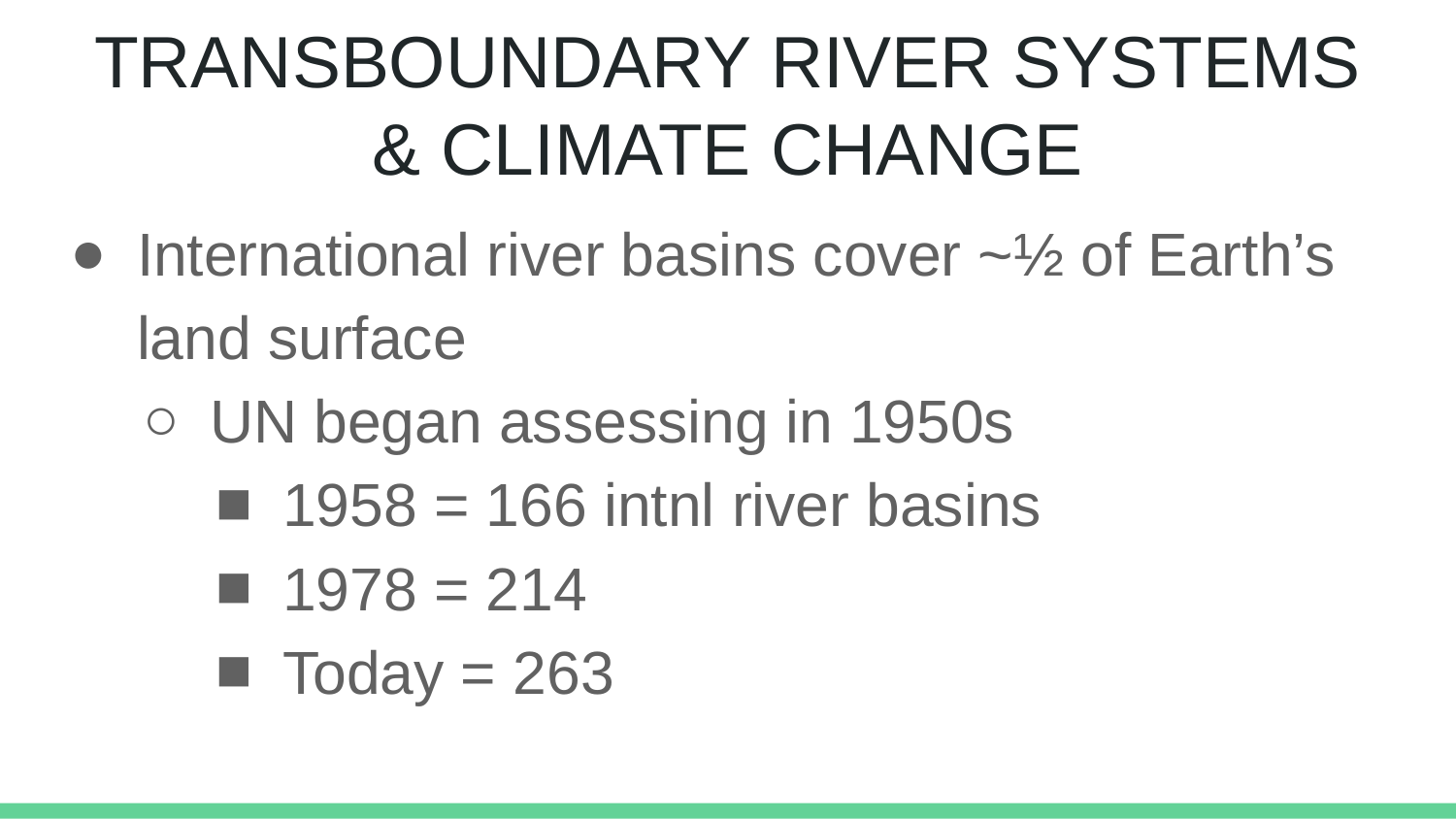

# TRANSBOUNDARY RIVER SYSTEMS & CLIMATE CHANGE
International river basins cover ~½ of Earth’s land surface
UN began assessing in 1950s
1958 = 166 intnl river basins
1978 = 214
Today = 263